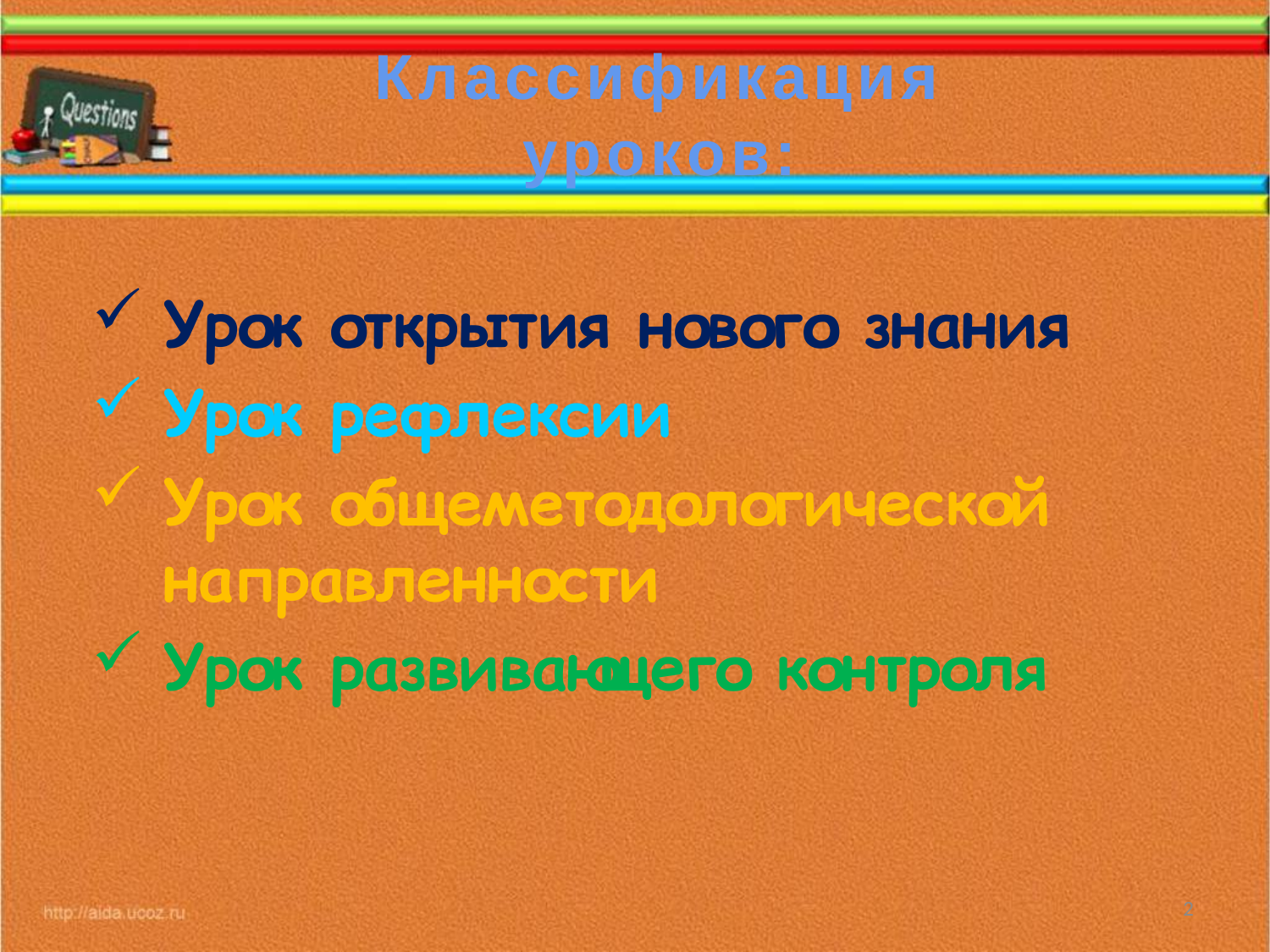

Классификация уроков:
Урок открытия нового знания
Урок рефлексии
Урок общеметодологической направленности
Урок развивающего контроля
2